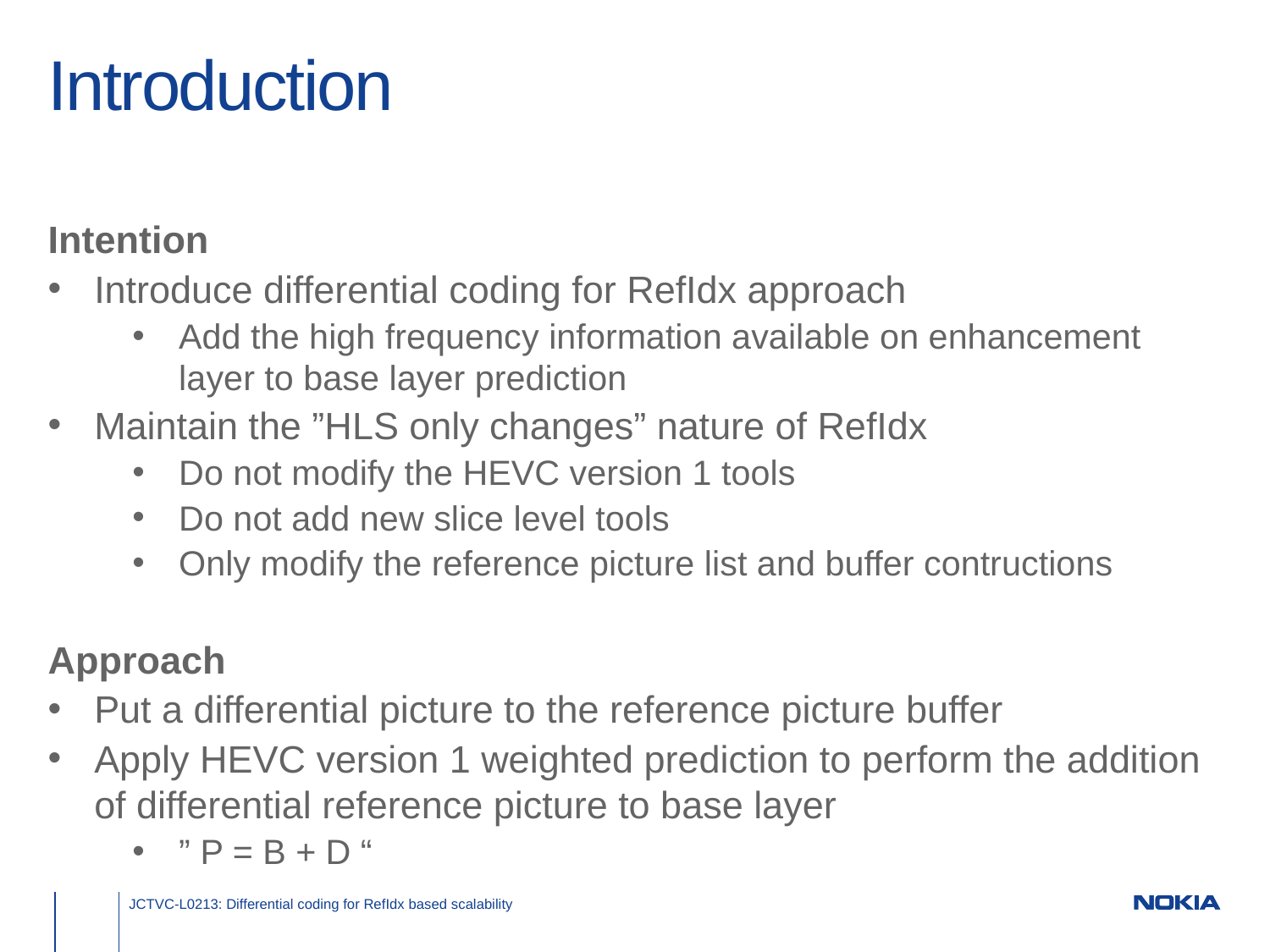

# Introduction
Intention
Introduce differential coding for RefIdx approach
Add the high frequency information available on enhancement layer to base layer prediction
Maintain the ”HLS only changes” nature of RefIdx
Do not modify the HEVC version 1 tools
Do not add new slice level tools
Only modify the reference picture list and buffer contructions

Approach
Put a differential picture to the reference picture buffer
Apply HEVC version 1 weighted prediction to perform the addition of differential reference picture to base layer
” P = B + D “
JCTVC-L0213: Differential coding for RefIdx based scalability